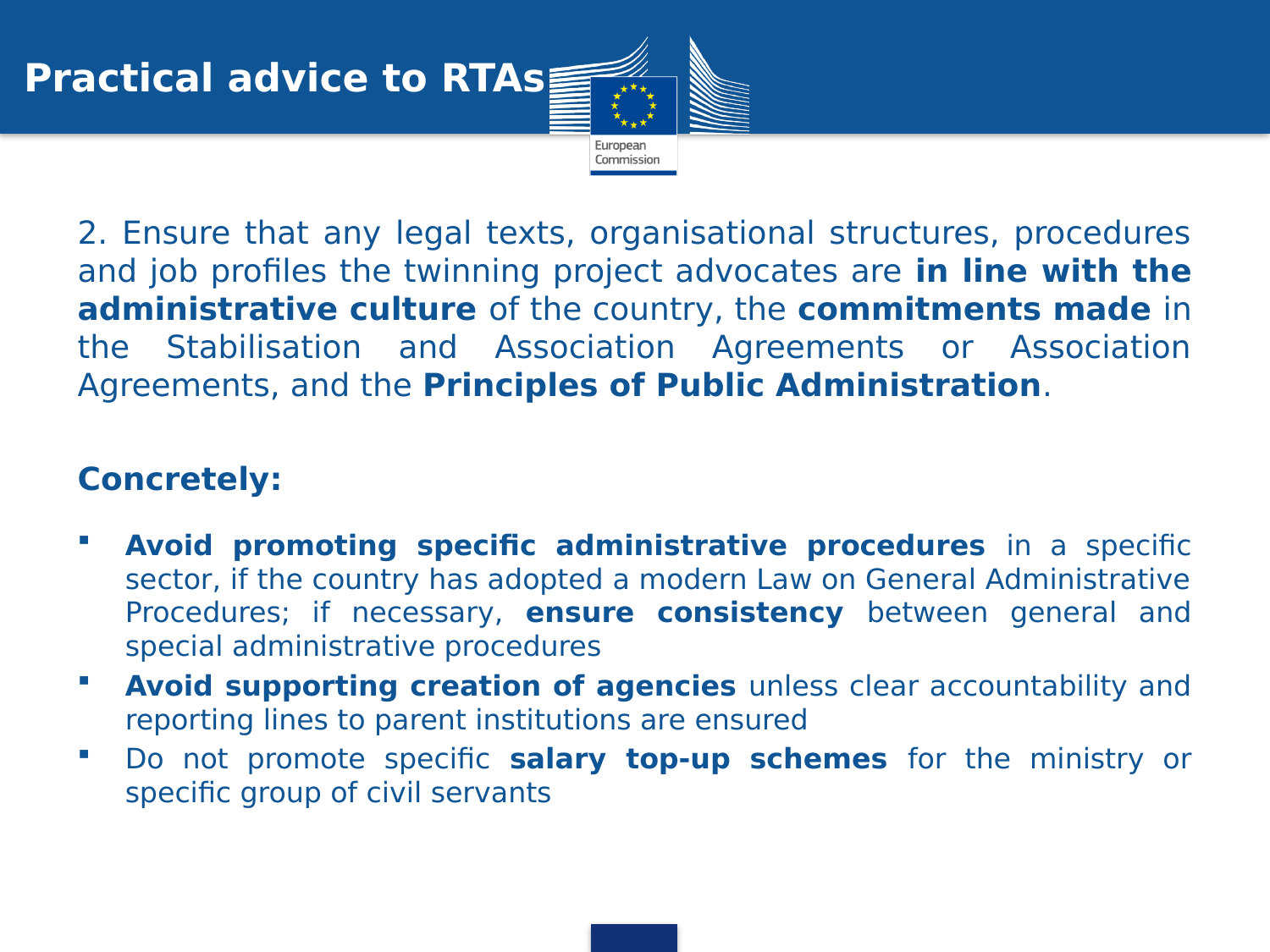

Practical advice to RTAs
2. Ensure that any legal texts, organisational structures, procedures and job profiles the twinning project advocates are in line with the administrative culture of the country, the commitments made in the Stabilisation and Association Agreements or Association Agreements, and the Principles of Public Administration.

Concretely:

Avoid promoting specific administrative procedures in a specific sector, if the country has adopted a modern Law on General Administrative Procedures; if necessary, ensure consistency between general and special administrative procedures
Avoid supporting creation of agencies unless clear accountability and reporting lines to parent institutions are ensured
Do not promote specific salary top-up schemes for the ministry or specific group of civil servants